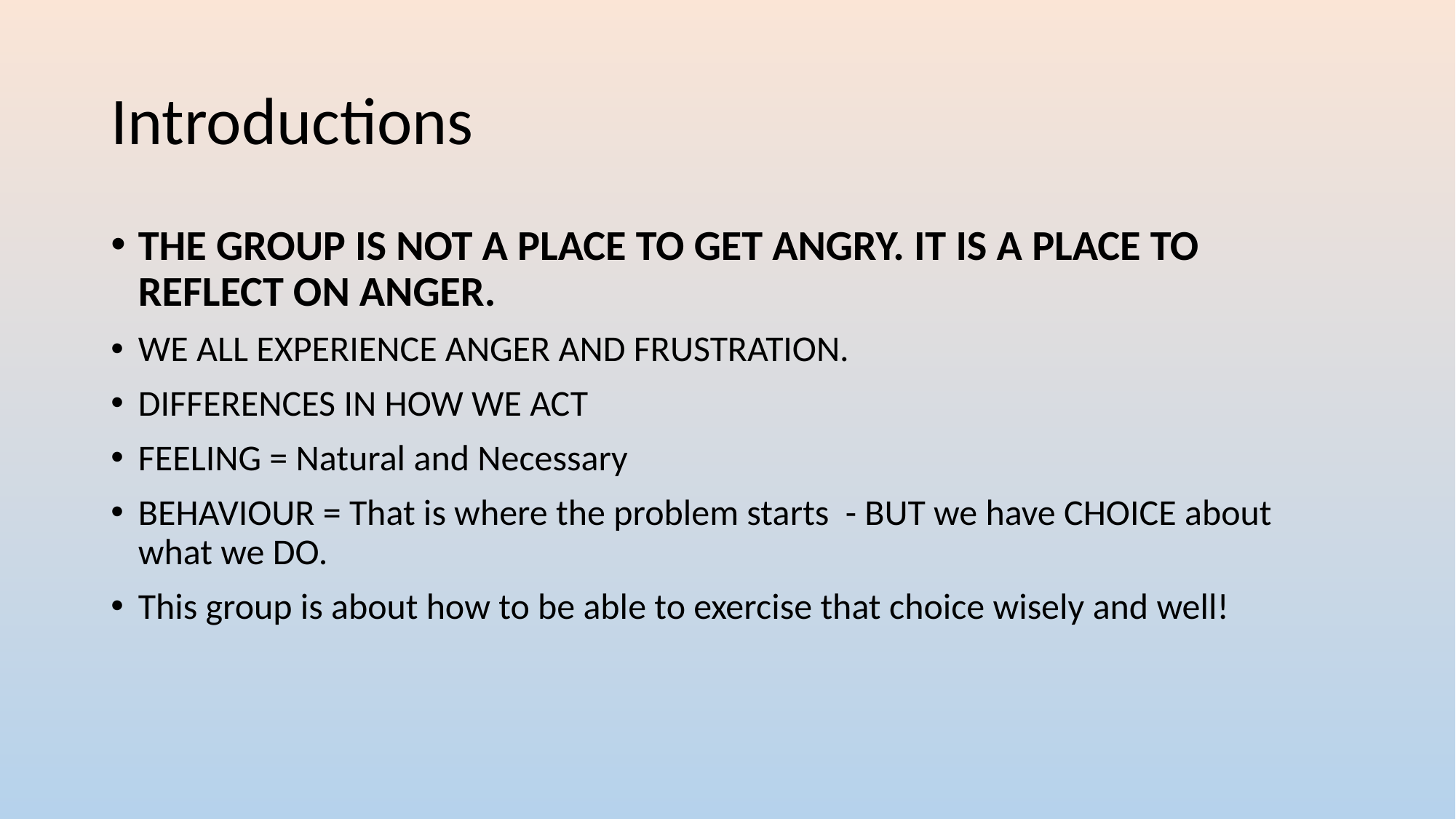

# Introductions
THE GROUP IS NOT A PLACE TO GET ANGRY. IT IS A PLACE TO REFLECT ON ANGER.
WE ALL EXPERIENCE ANGER AND FRUSTRATION.
DIFFERENCES IN HOW WE ACT
FEELING = Natural and Necessary
BEHAVIOUR = That is where the problem starts  - BUT we have CHOICE about what we DO.
This group is about how to be able to exercise that choice wisely and well!